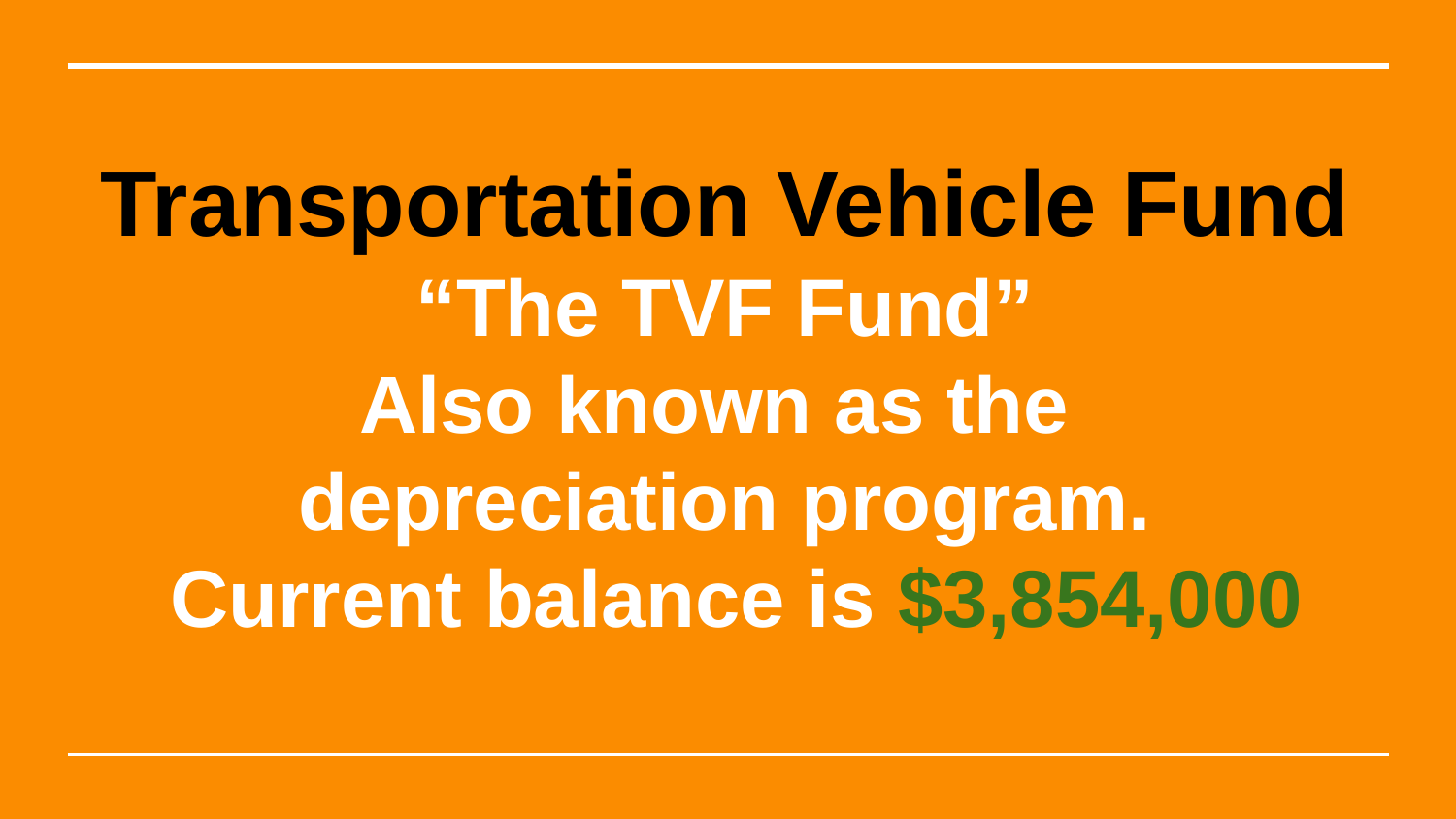

# Transportation Vehicle Fund
“The TVF Fund”
Also known as the
depreciation program.
 Current balance is $3,854,000